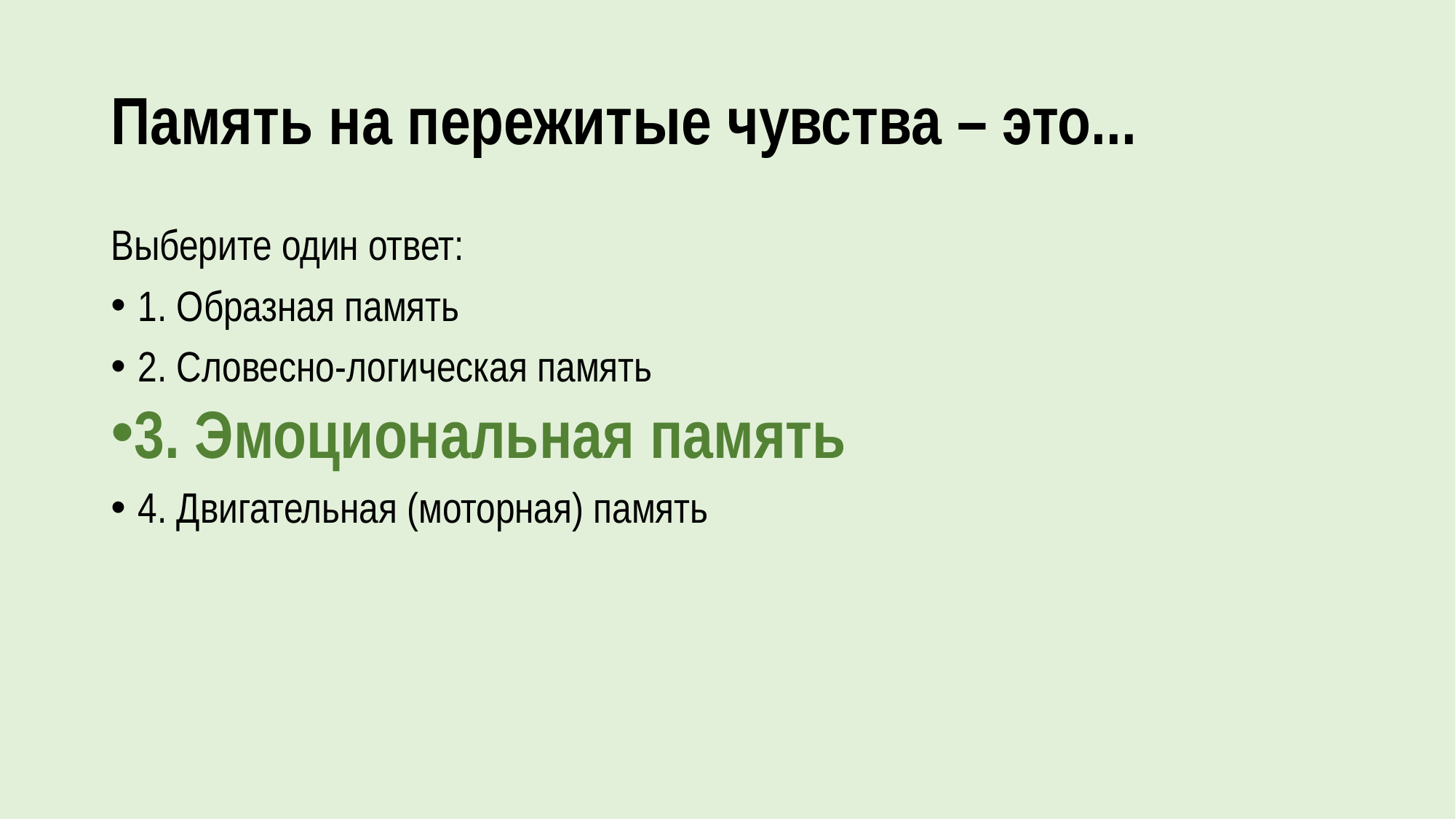

# Память на пережитые чувства – это...
Выберите один ответ:
1. Образная память
2. Словесно-логическая память
3. Эмоциональная память
4. Двигательная (моторная) память